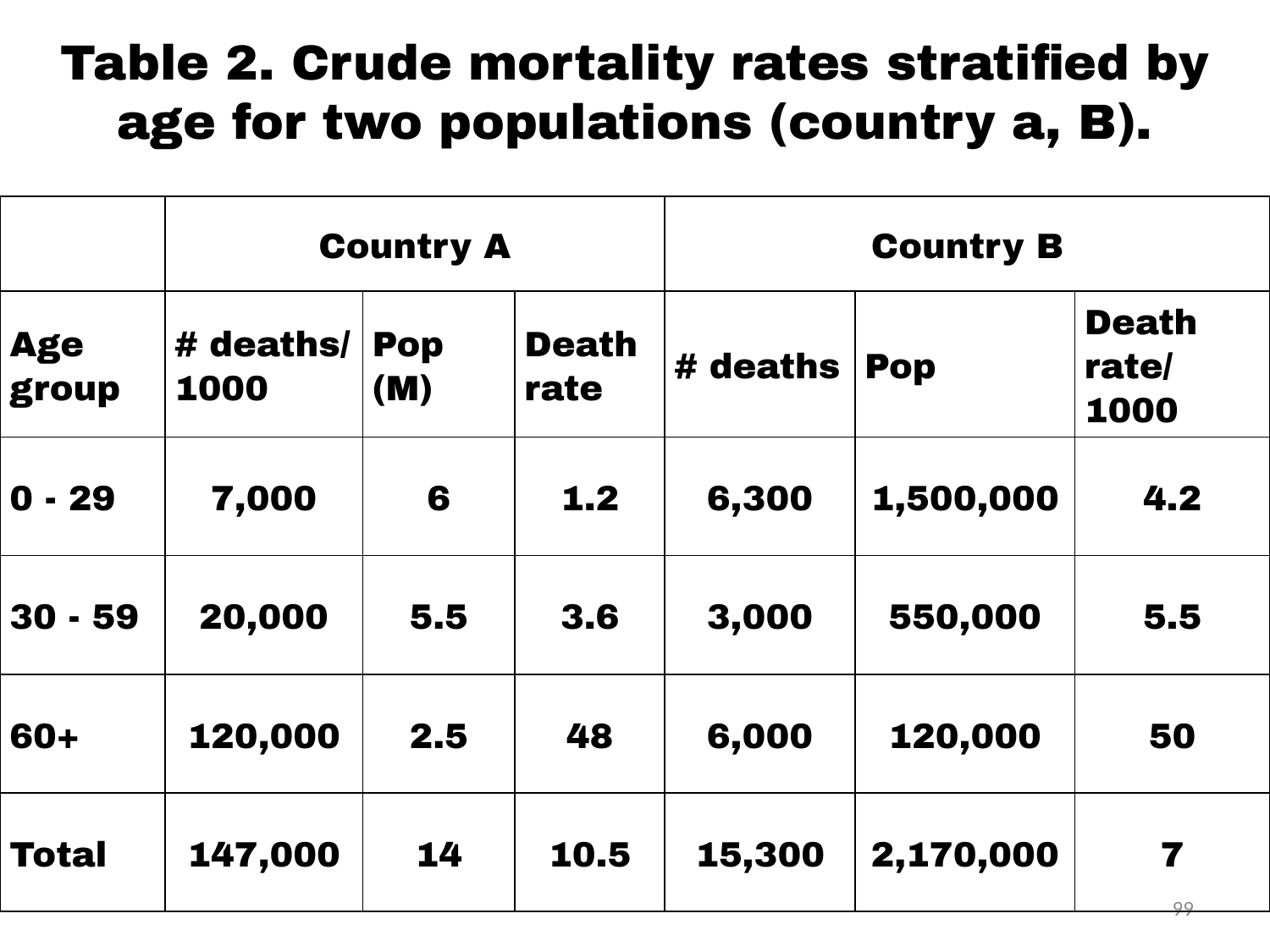

Table 2. Crude mortality rates stratified by age for two populations (country a, B).
|  | Country A |  |  | Country B |  |  |
| --- | --- | --- | --- | --- | --- | --- |
| Age group | # deaths/ 1000 | Pop (M) | Death rate | # deaths | Pop | Death rate/ 1000 |
| 0 - 29 | 7,000 | 6 | 1.2 | 6,300 | 1,500,000 | 4.2 |
| 30 - 59 | 20,000 | 5.5 | 3.6 | 3,000 | 550,000 | 5.5 |
| 60+ | 120,000 | 2.5 | 48 | 6,000 | 120,000 | 50 |
| Total | 147,000 | 14 | 10.5 | 15,300 | 2,170,000 | 7 |
99